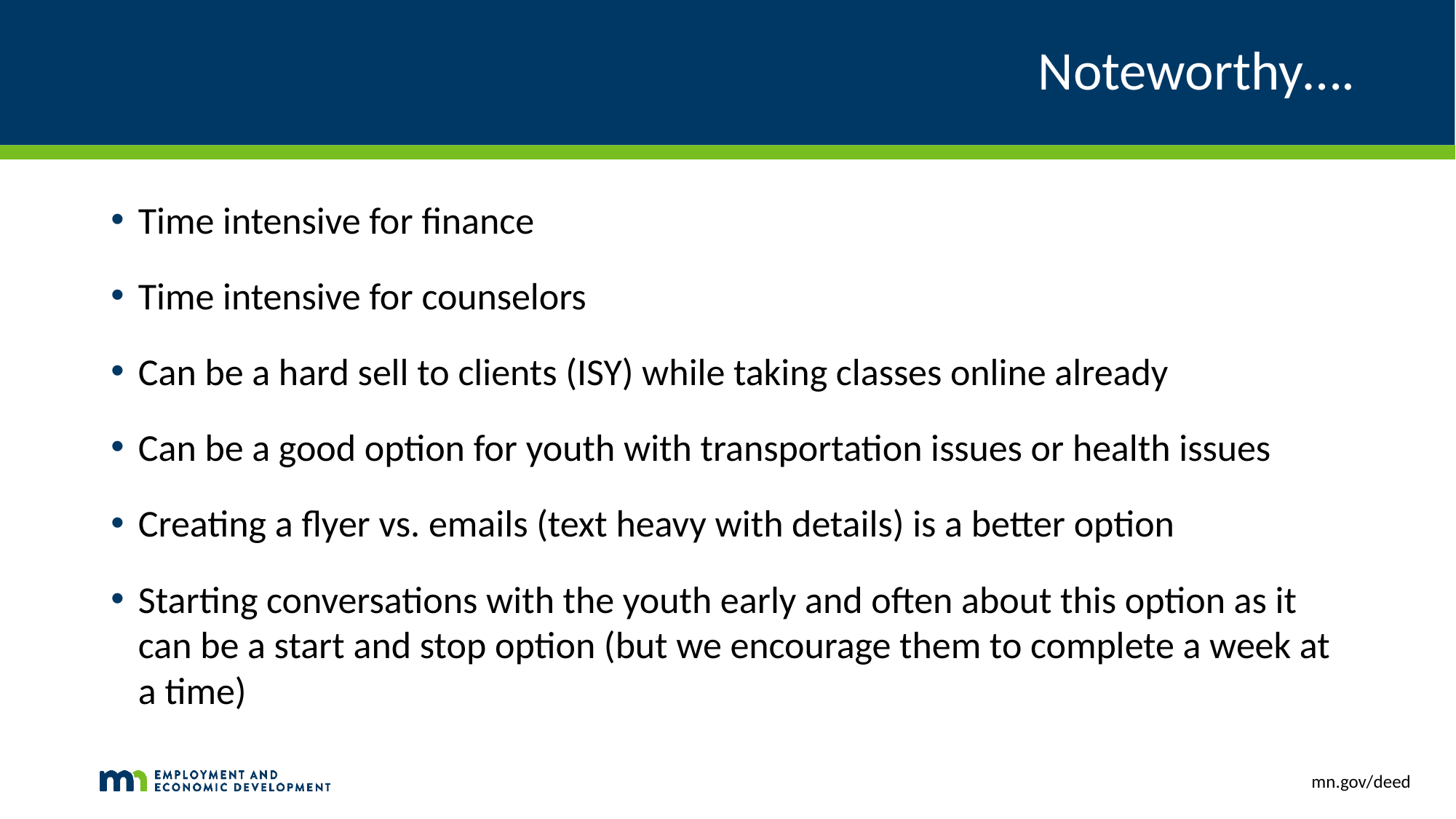

# Noteworthy….
Time intensive for finance
Time intensive for counselors
Can be a hard sell to clients (ISY) while taking classes online already
Can be a good option for youth with transportation issues or health issues
Creating a flyer vs. emails (text heavy with details) is a better option
Starting conversations with the youth early and often about this option as it can be a start and stop option (but we encourage them to complete a week at a time)

mn.gov/deed